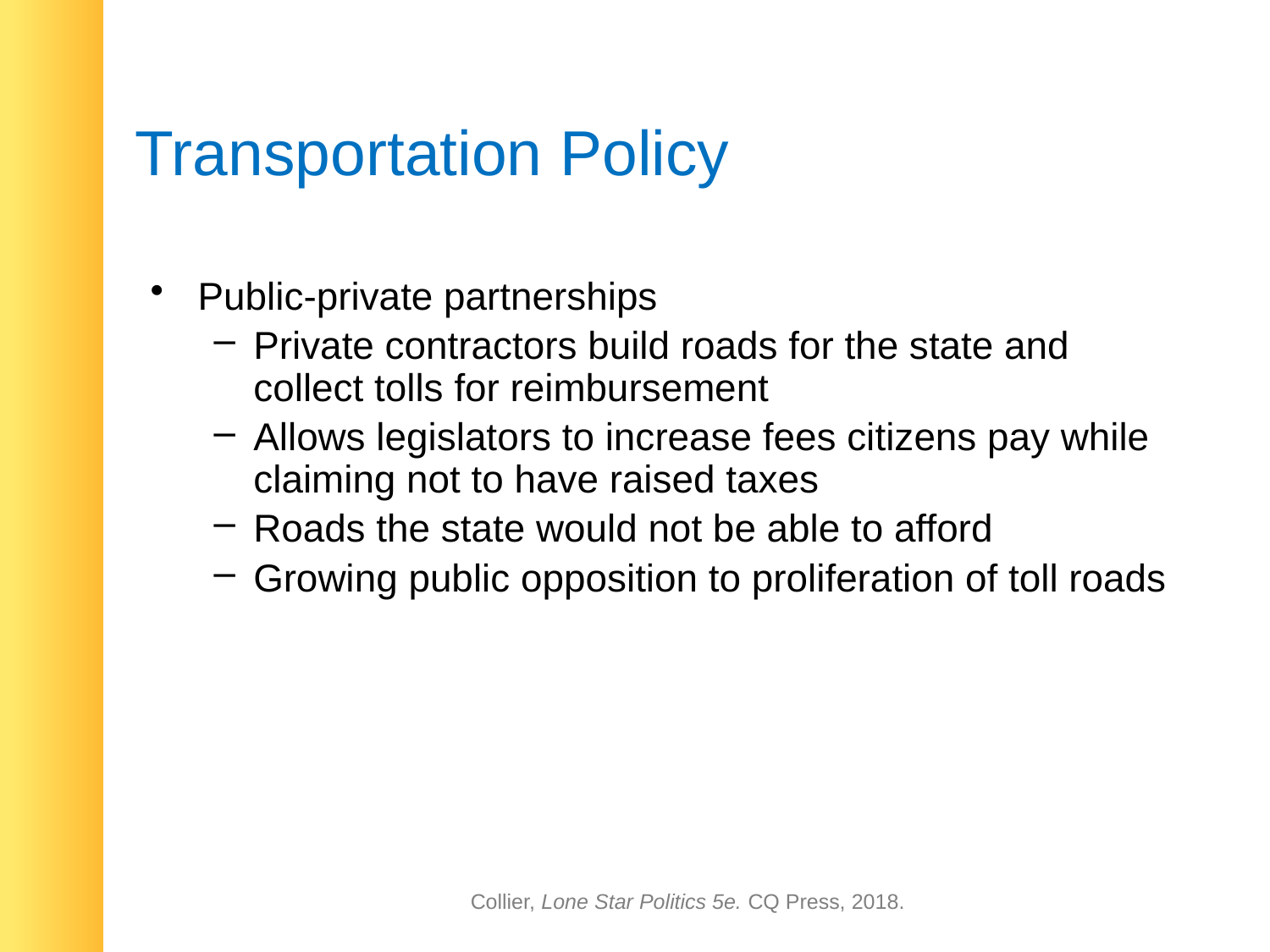

# Transportation Policy
Public-private partnerships
Private contractors build roads for the state and collect tolls for reimbursement
Allows legislators to increase fees citizens pay while claiming not to have raised taxes
Roads the state would not be able to afford
Growing public opposition to proliferation of toll roads
Collier, Lone Star Politics 5e. CQ Press, 2018.